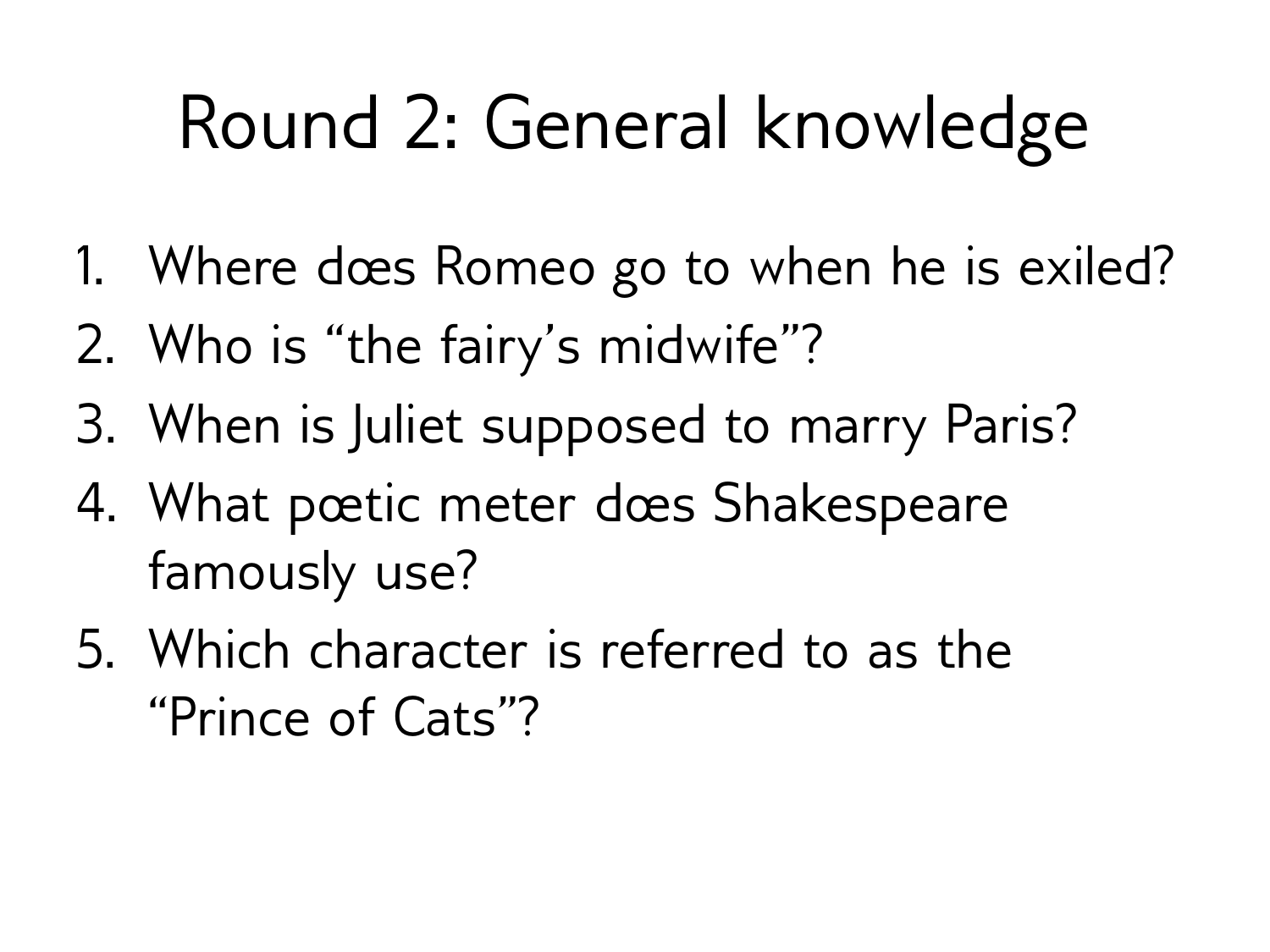

# Round 2: General knowledge
Where does Romeo go to when he is exiled?
Who is “the fairy’s midwife”?
When is Juliet supposed to marry Paris?
What poetic meter does Shakespeare famously use?
Which character is referred to as the “Prince of Cats”?